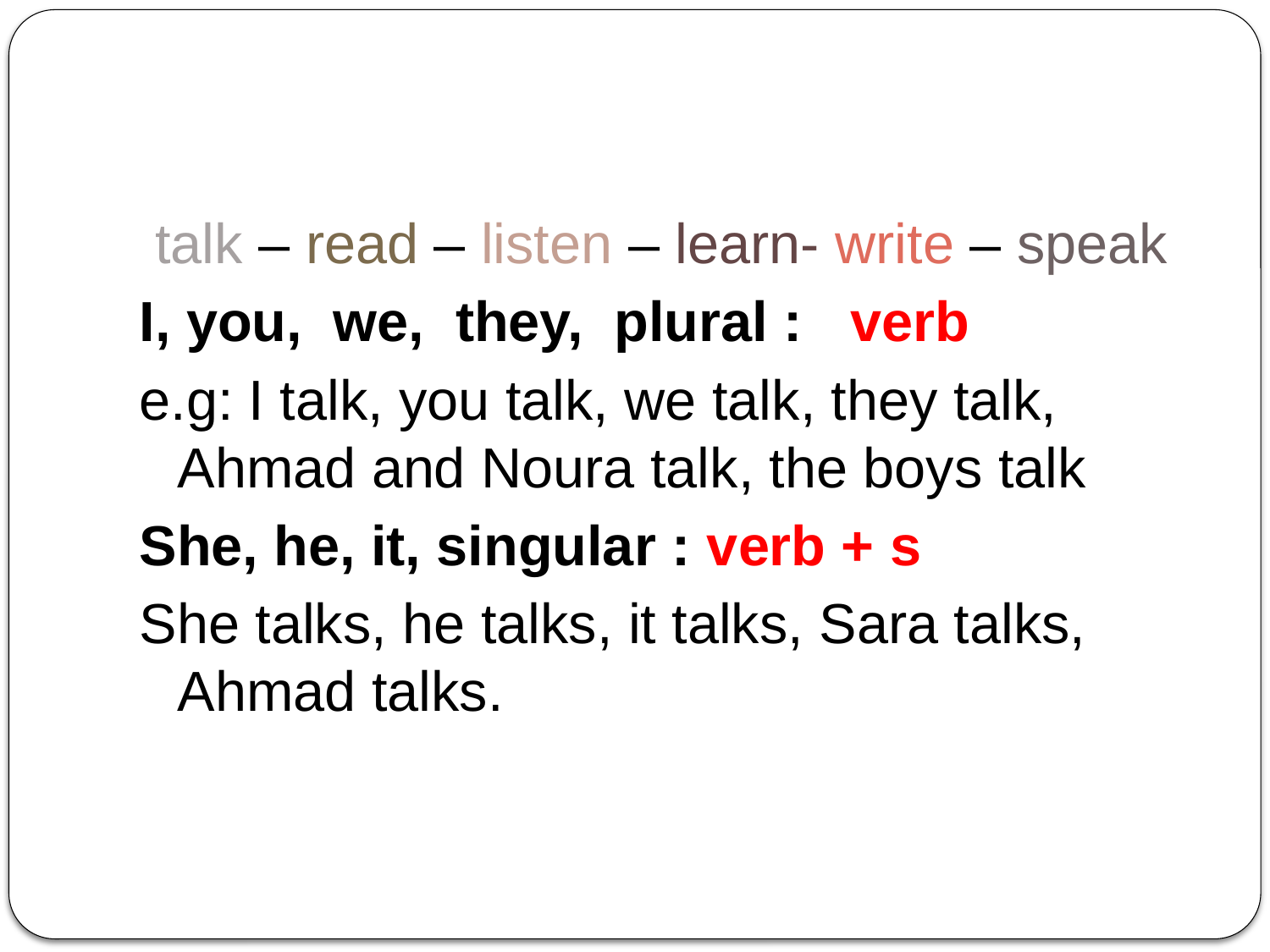

#
 talk – read – listen – learn- write – speak
I, you,  we,  they,  plural :   verb
e.g: I talk, you talk, we talk, they talk, Ahmad and Noura talk, the boys talk
She, he, it, singular : verb + s
She talks, he talks, it talks, Sara talks, Ahmad talks.